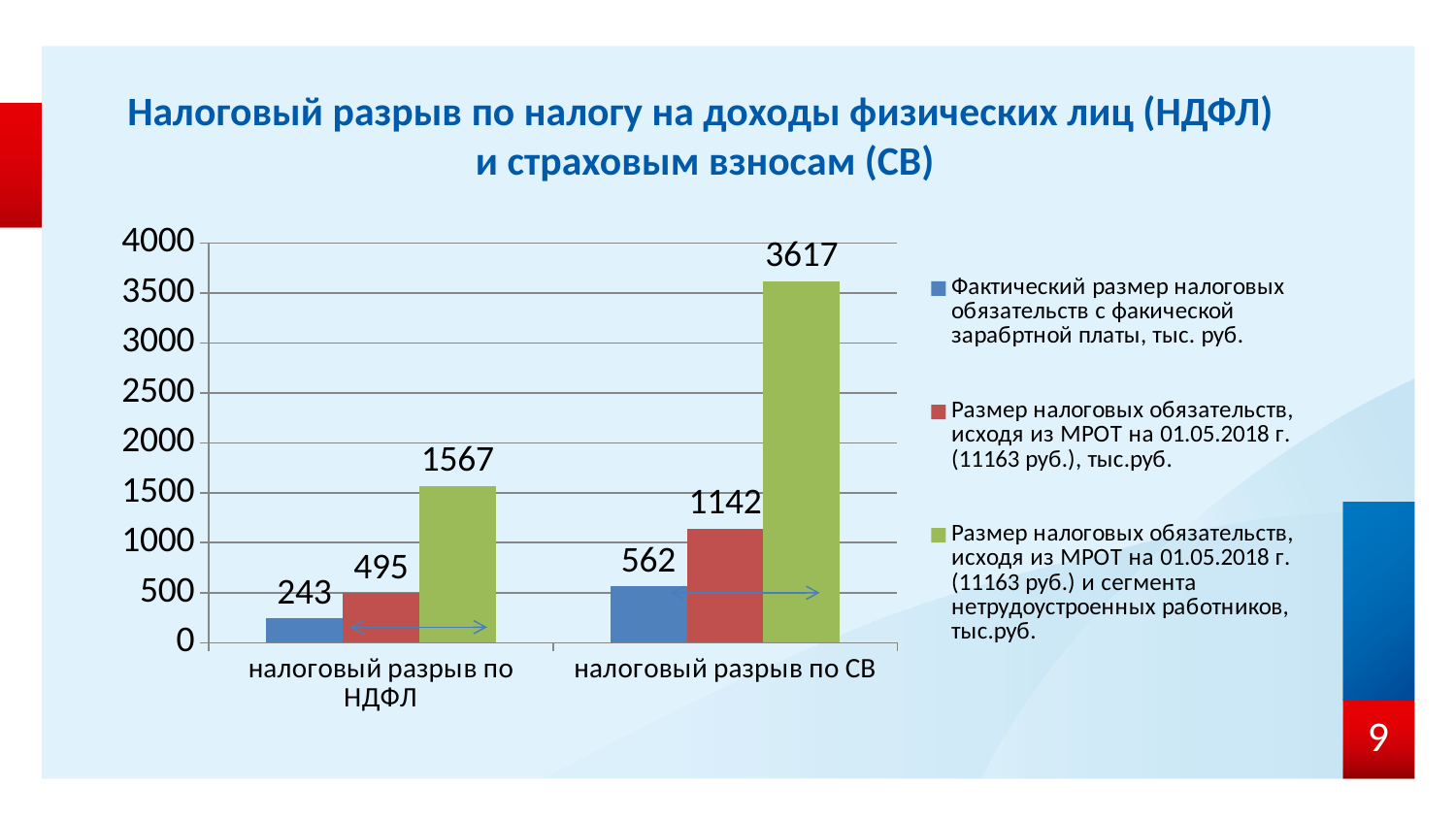

# Налоговый разрыв по налогу на доходы физических лиц (НДФЛ) и страховым взносам (СВ)

### Chart

| Category | Фактический размер налоговых обязательств с факической зарабртной платы, тыс. руб. | Размер налоговых обязательств, исходя из МРОТ на 01.05.2018 г.(11163 руб.), тыс.руб. | Размер налоговых обязательств, исходя из МРОТ на 01.05.2018 г.(11163 руб.) и сегмента нетрудоустроенных работников, тыс.руб. |
|---|---|---|---|
| налоговый разрыв по НДФЛ | 243.0 | 495.0 | 1567.0 |
| налоговый разрыв по СВ | 562.0 | 1142.0 | 3617.0 |
9